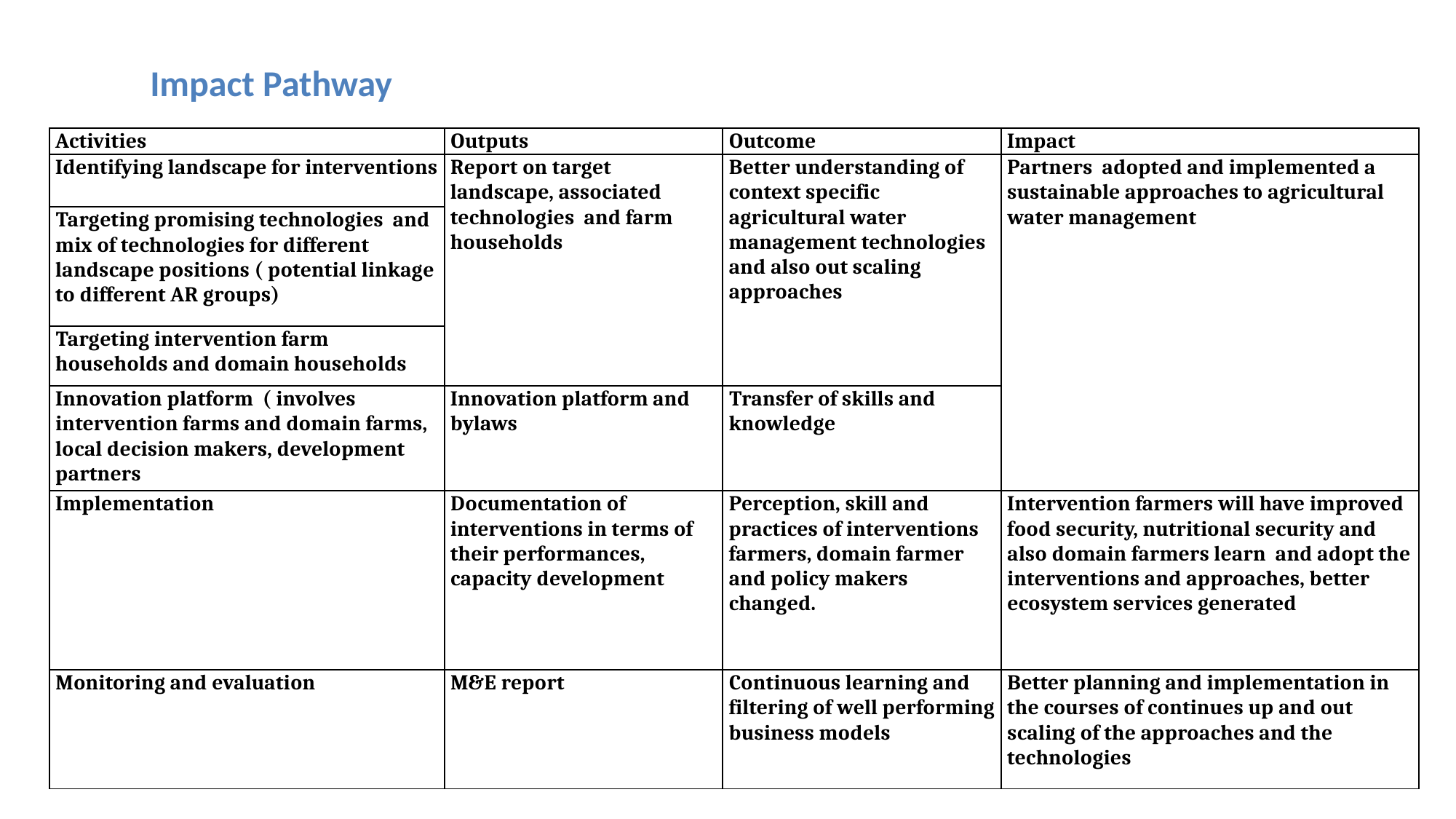

Impact Pathway

| Activities | Outputs | Outcome | Impact |
| --- | --- | --- | --- |
| Identifying landscape for interventions | Report on target landscape, associated technologies and farm households | Better understanding of context specific agricultural water management technologies and also out scaling approaches | Partners adopted and implemented a sustainable approaches to agricultural water management |
| Targeting promising technologies and mix of technologies for different landscape positions ( potential linkage to different AR groups) |  |  |  |
| Targeting intervention farm households and domain households |  |  |  |
| Innovation platform ( involves intervention farms and domain farms, local decision makers, development partners | Innovation platform and bylaws | Transfer of skills and knowledge |  |
| Implementation | Documentation of interventions in terms of their performances, capacity development | Perception, skill and practices of interventions farmers, domain farmer and policy makers changed. | Intervention farmers will have improved food security, nutritional security and also domain farmers learn and adopt the interventions and approaches, better ecosystem services generated |
| Monitoring and evaluation | M&E report | Continuous learning and filtering of well performing business models | Better planning and implementation in the courses of continues up and out scaling of the approaches and the technologies |